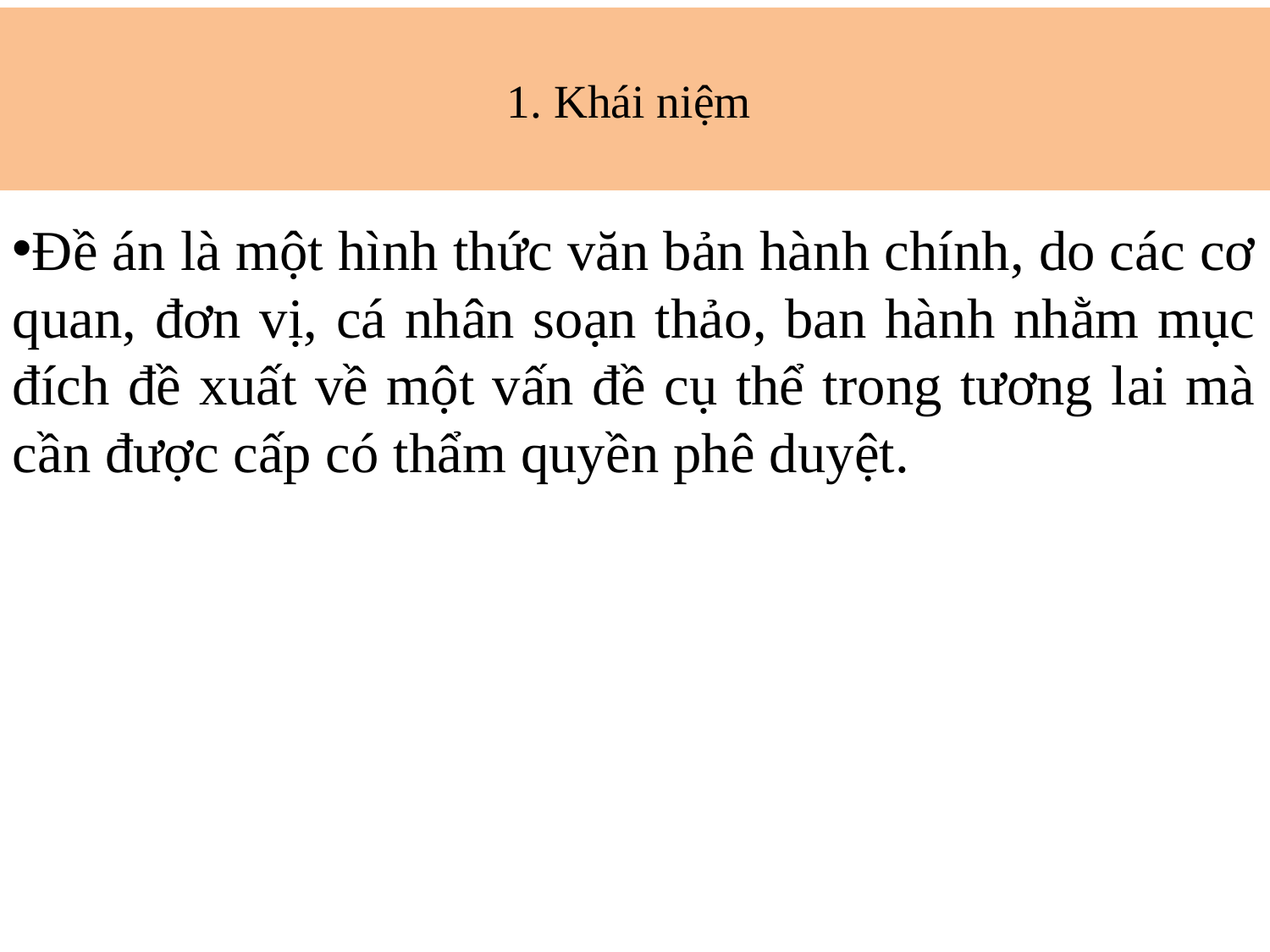

# 1. Khái niệm
Đề án là một hình thức văn bản hành chính, do các cơ quan, đơn vị, cá nhân soạn thảo, ban hành nhằm mục đích đề xuất về một vấn đề cụ thể trong tương lai mà cần được cấp có thẩm quyền phê duyệt.